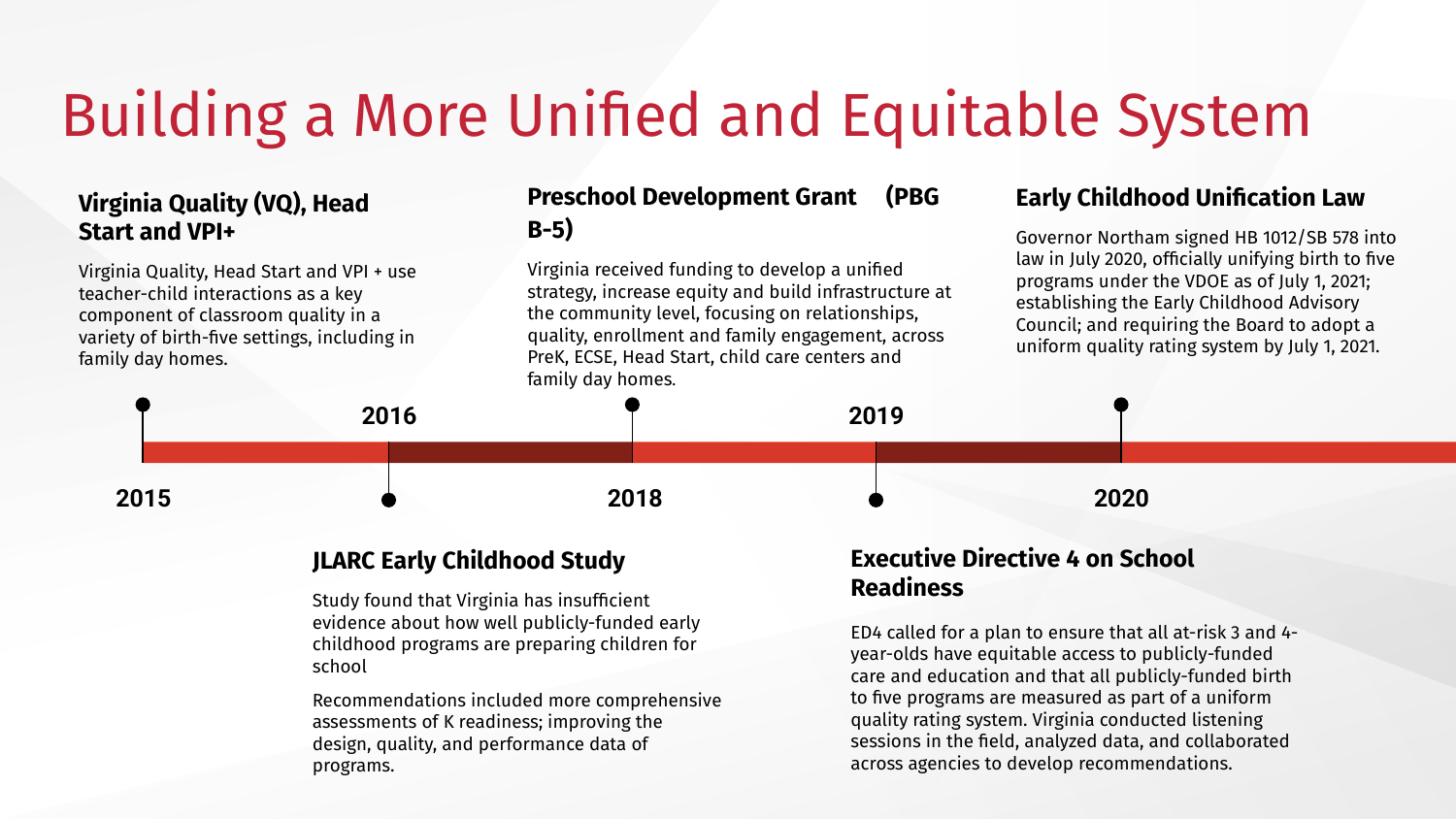

# Building a More Unified and Equitable System
Preschool Development Grant     (PBG B-5)

Virginia received funding to develop a unified strategy, increase equity and build infrastructure at the community level, focusing on relationships, quality, enrollment and family engagement, across PreK, ECSE, Head Start, child care centers and family day homes.

2018
Early Childhood Unification Law

Governor Northam signed HB 1012/SB 578 into law in July 2020, officially unifying birth to five programs under the VDOE as of July 1, 2021; establishing the Early Childhood Advisory Council; and requiring the Board to adopt a uniform quality rating system by July 1, 2021.

2020
Virginia Quality (VQ), Head Start and VPI+

Virginia Quality, Head Start and VPI + use teacher-child interactions as a key component of classroom quality in a variety of birth-five settings, including in family day homes.

2015
2016

JLARC Early Childhood Study

Study found that Virginia has insufficient evidence about how well publicly-funded early childhood programs are preparing children for school
Recommendations included more comprehensive assessments of K readiness; improving the design, quality, and performance data of programs.
2019

Executive Directive 4 on School Readiness

ED4 called for a plan to ensure that all at-risk 3 and 4-year-olds have equitable access to publicly-funded care and education and that all publicly-funded birth to five programs are measured as part of a uniform quality rating system. Virginia conducted listening sessions in the field, analyzed data, and collaborated across agencies to develop recommendations.